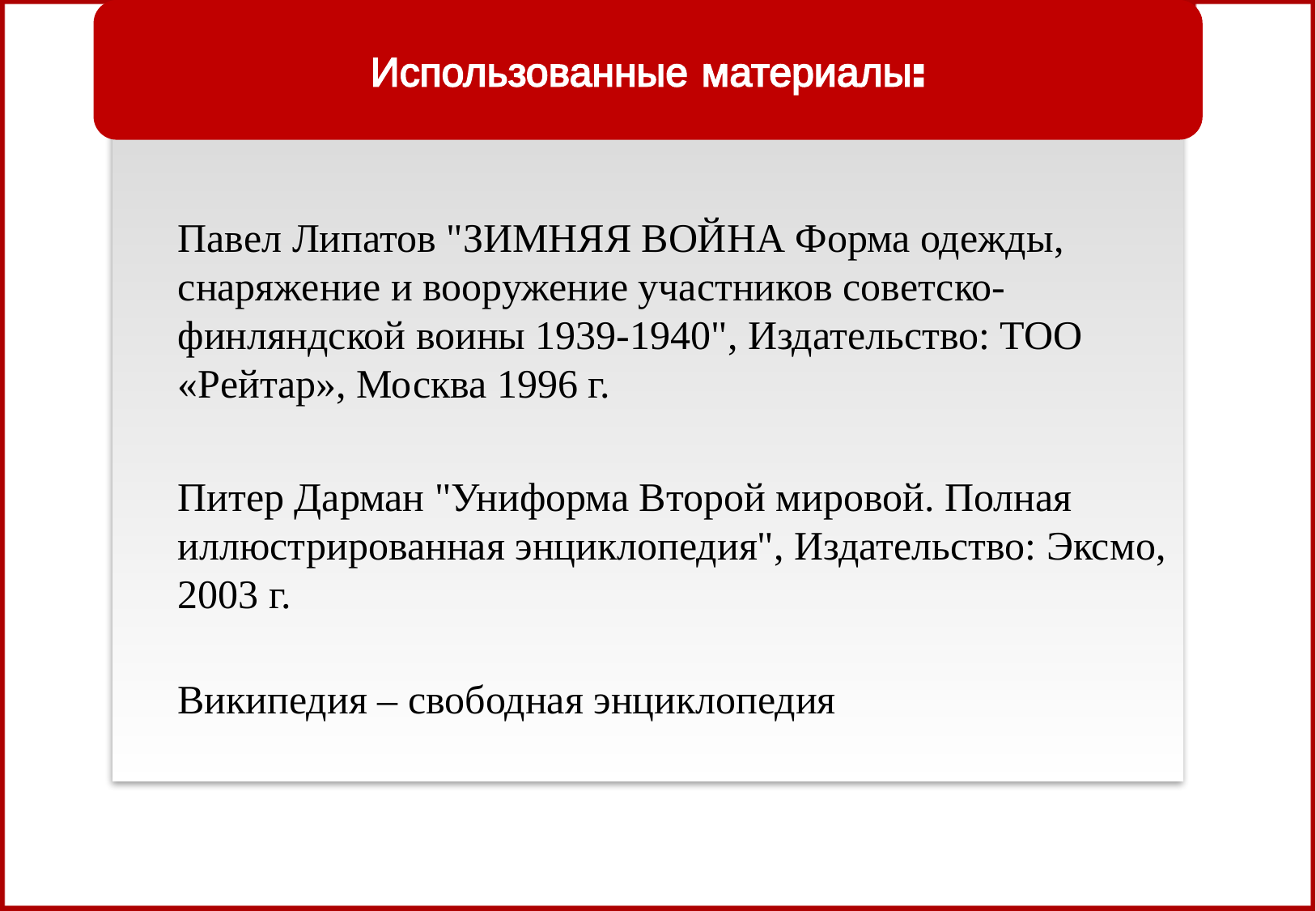

Использованные материалы:

Павел Липатов "ЗИМНЯЯ ВОЙНА Форма одежды, снаряжение и вооружение участников советско-финляндской воины 1939-1940", Издательство: ТОО «Рейтар», Москва 1996 г.

Питер Дарман "Униформа Второй мировой. Полная иллюстрированная энциклопедия", Издательство: Эксмо, 2003 г.
Википедия – свободная энциклопедия